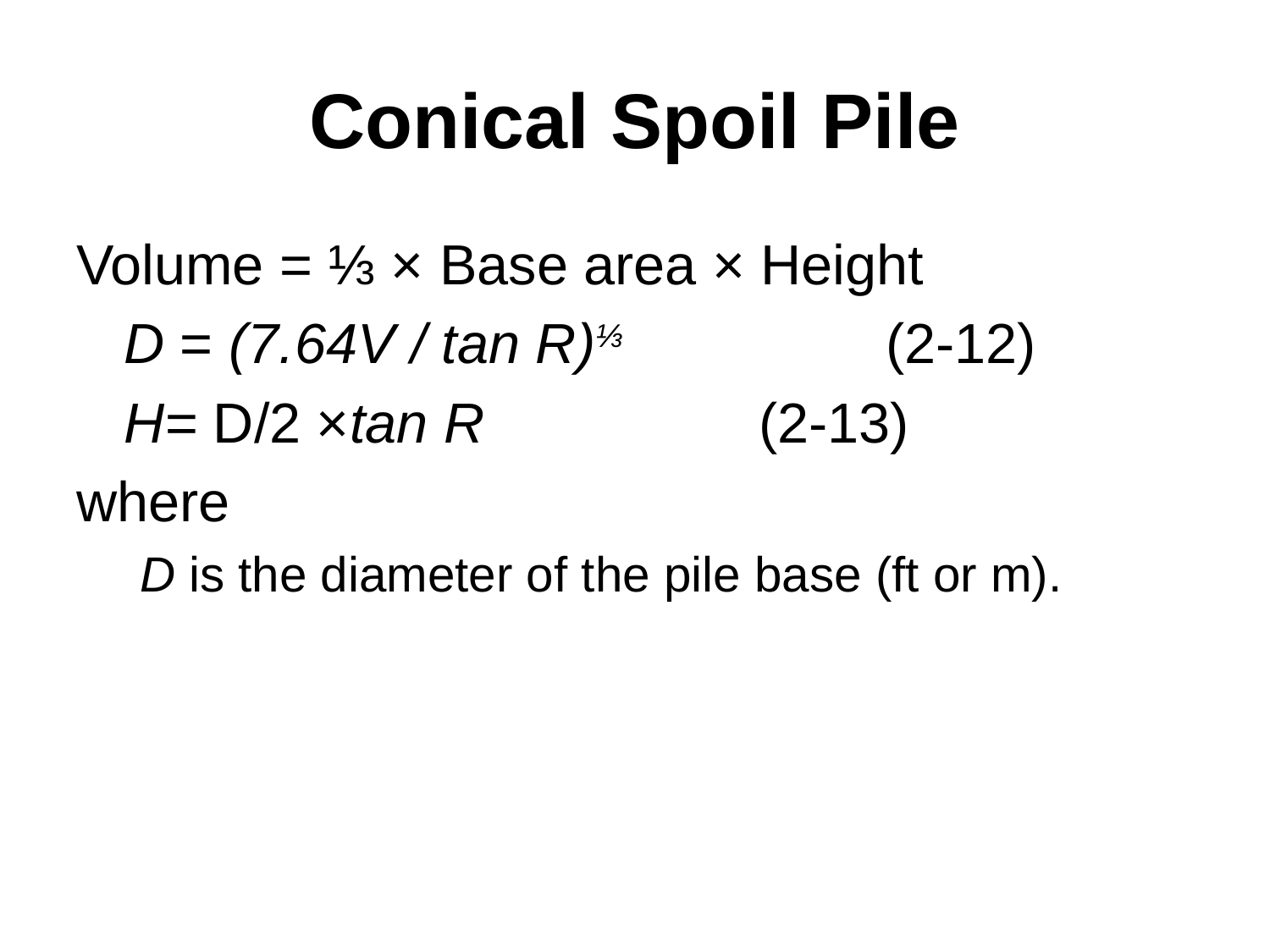

# Conical Spoil Pile
Volume = ⅓ × Base area × Height
	D = (7.64V / tan R)⅓ 		(2-12)
	H= D/2 ×tan R			(2-13)
where
D is the diameter of the pile base (ft or m).